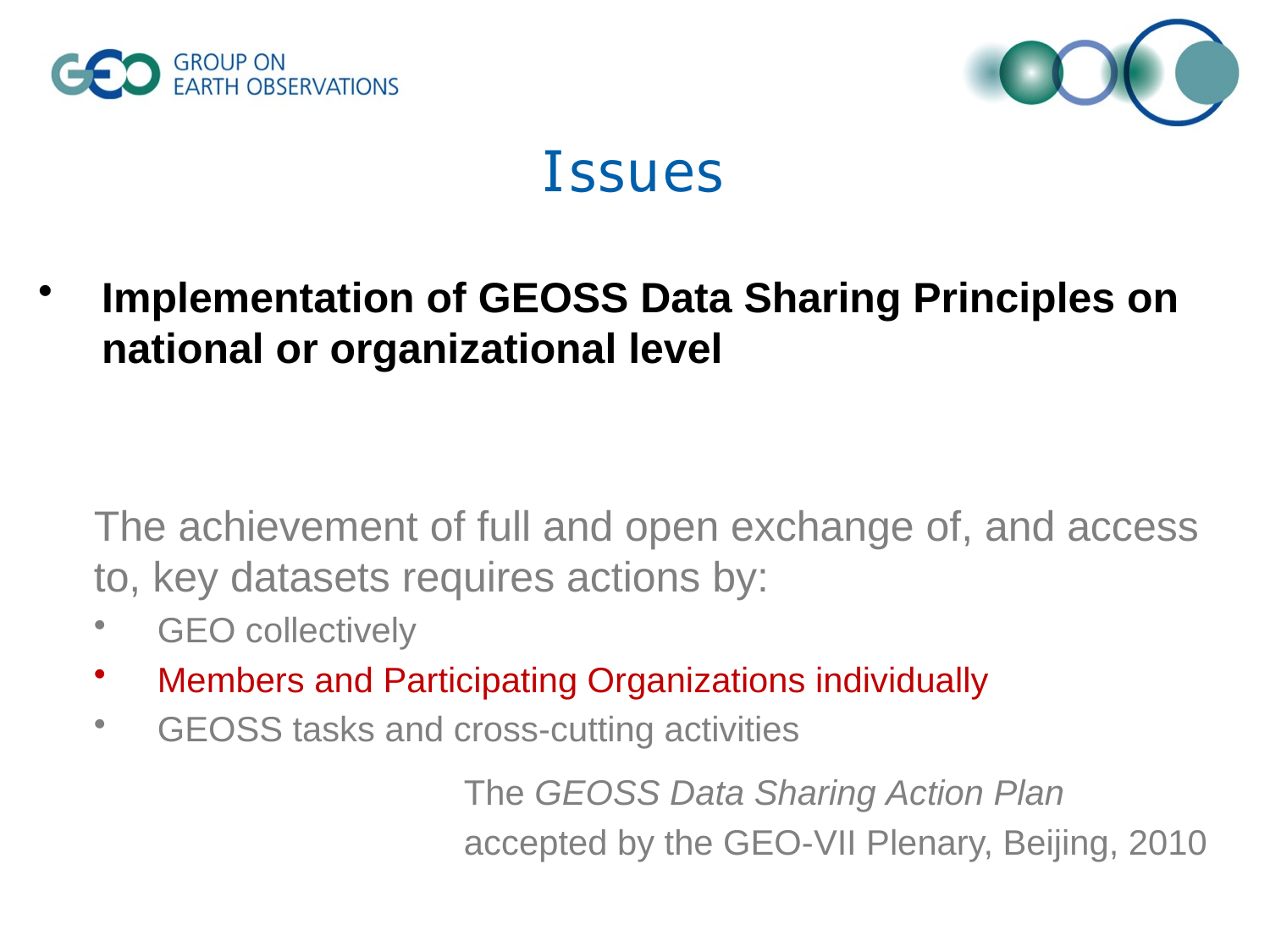

# Issues
Implementation of GEOSS Data Sharing Principles on national or organizational level

The achievement of full and open exchange of, and access to, key datasets requires actions by:
GEO collectively
Members and Participating Organizations individually
GEOSS tasks and cross-cutting activities
                                      The GEOSS Data Sharing Action Plan
                                      accepted by the GEO-VII Plenary, Beijing, 2010